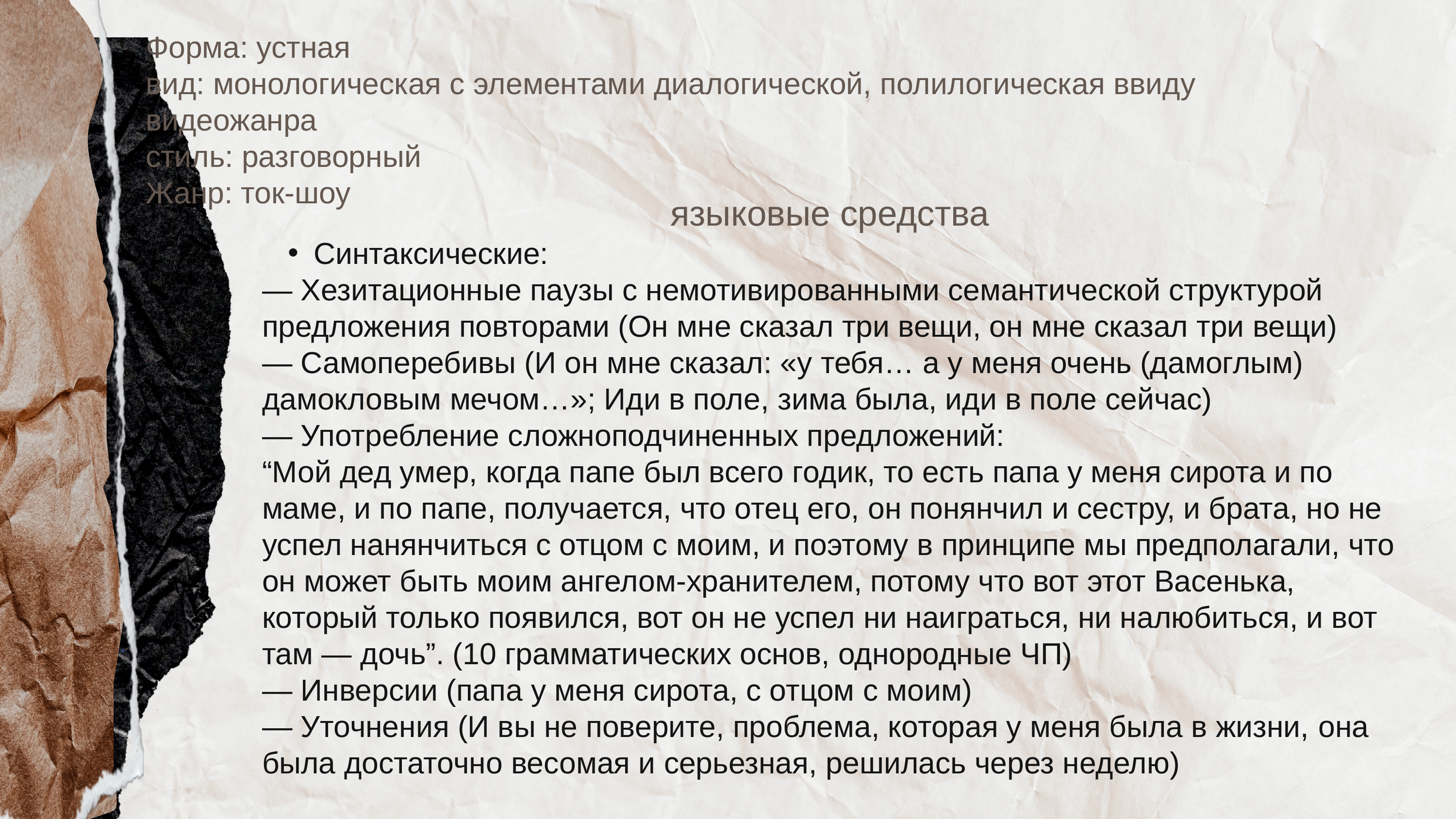

Форма: устная
вид: монологическая с элементами диалогической, полилогическая ввиду видеожанра
стиль: разговорный
Жанр: ток-шоу

языковые средства
Синтаксические:
— Хезитационные паузы с немотивированными семантической структурой предложения повторами (Он мне сказал три вещи, он мне сказал три вещи)
— Самоперебивы (И он мне сказал: «у тебя… а у меня очень (дамоглым) дамокловым мечом…»; Иди в поле, зима была, иди в поле сейчас)
— Употребление сложноподчиненных предложений:
“Мой дед умер, когда папе был всего годик, то есть папа у меня сирота и по маме, и по папе, получается, что отец его, он понянчил и сестру, и брата, но не успел нанянчиться с отцом с моим, и поэтому в принципе мы предполагали, что он может быть моим ангелом-хранителем, потому что вот этот Васенька, который только появился, вот он не успел ни наиграться, ни налюбиться, и вот там — дочь”. (10 грамматических основ, однородные ЧП)
— Инверсии (папа у меня сирота, с отцом с моим)
— Уточнения (И вы не поверите, проблема, которая у меня была в жизни, она была достаточно весомая и серьезная, решилась через неделю)